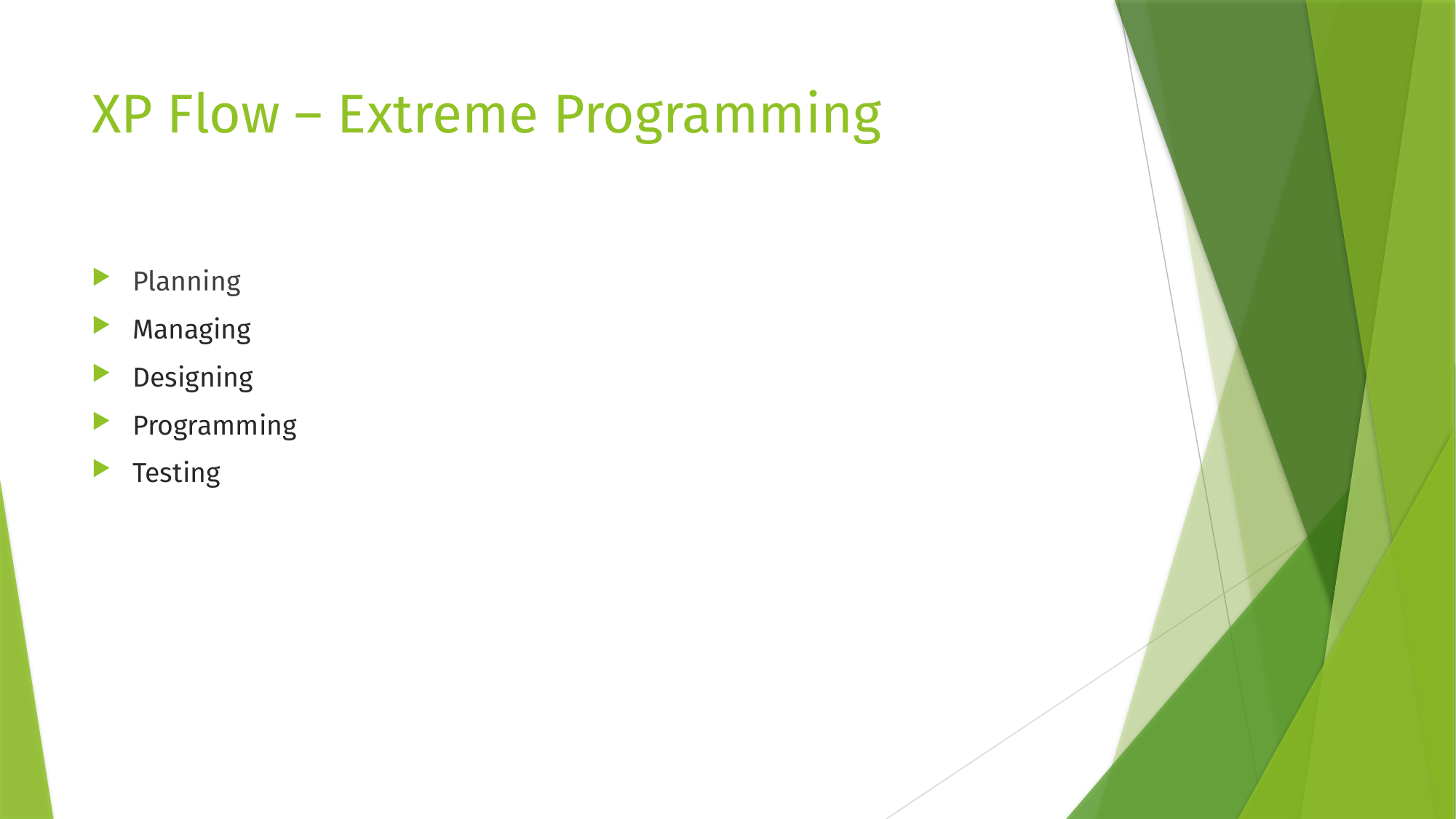

# XP Flow – Extreme Programming
Planning
Managing
Designing
Programming
Testing